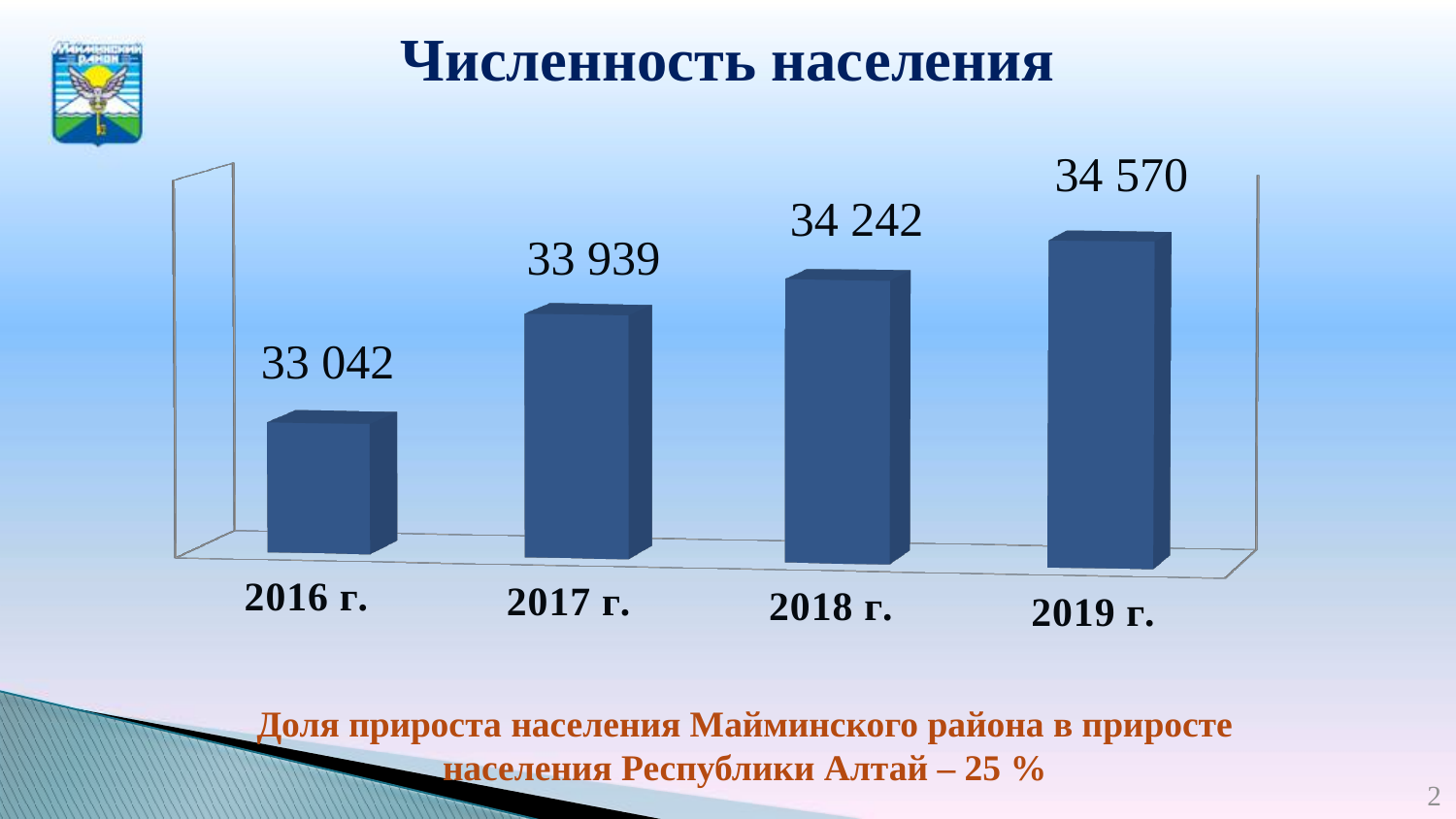

Численность населения

[unsupported chart]

Доля прироста населения Майминского района в приросте населения Республики Алтай – 25 %
2